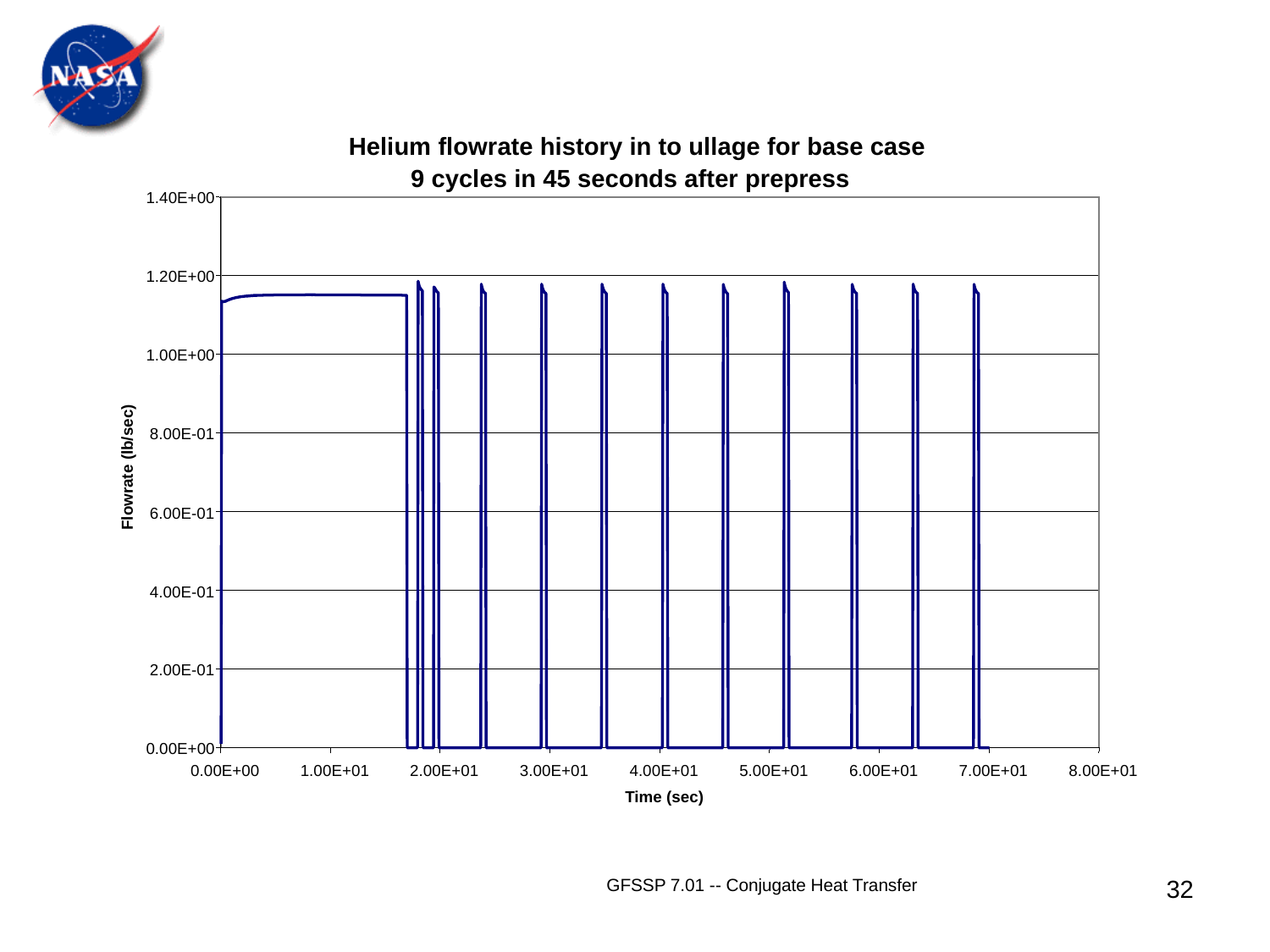

Helium flowrate history in to ullage for base case
9 cycles in 45 seconds after prepress
1.40E+00

1.20E+00

1.00E+00

8.00E-01

Flowrate (lb/sec)
6.00E-01

4.00E-01

2.00E-01

0.00E+00

0.00E+00
1.00E+01
2.00E+01
3.00E+01
4.00E+01
5.00E+01
6.00E+01
7.00E+01
8.00E+01
Time (sec)
32
GFSSP 7.01 -- Conjugate Heat Transfer